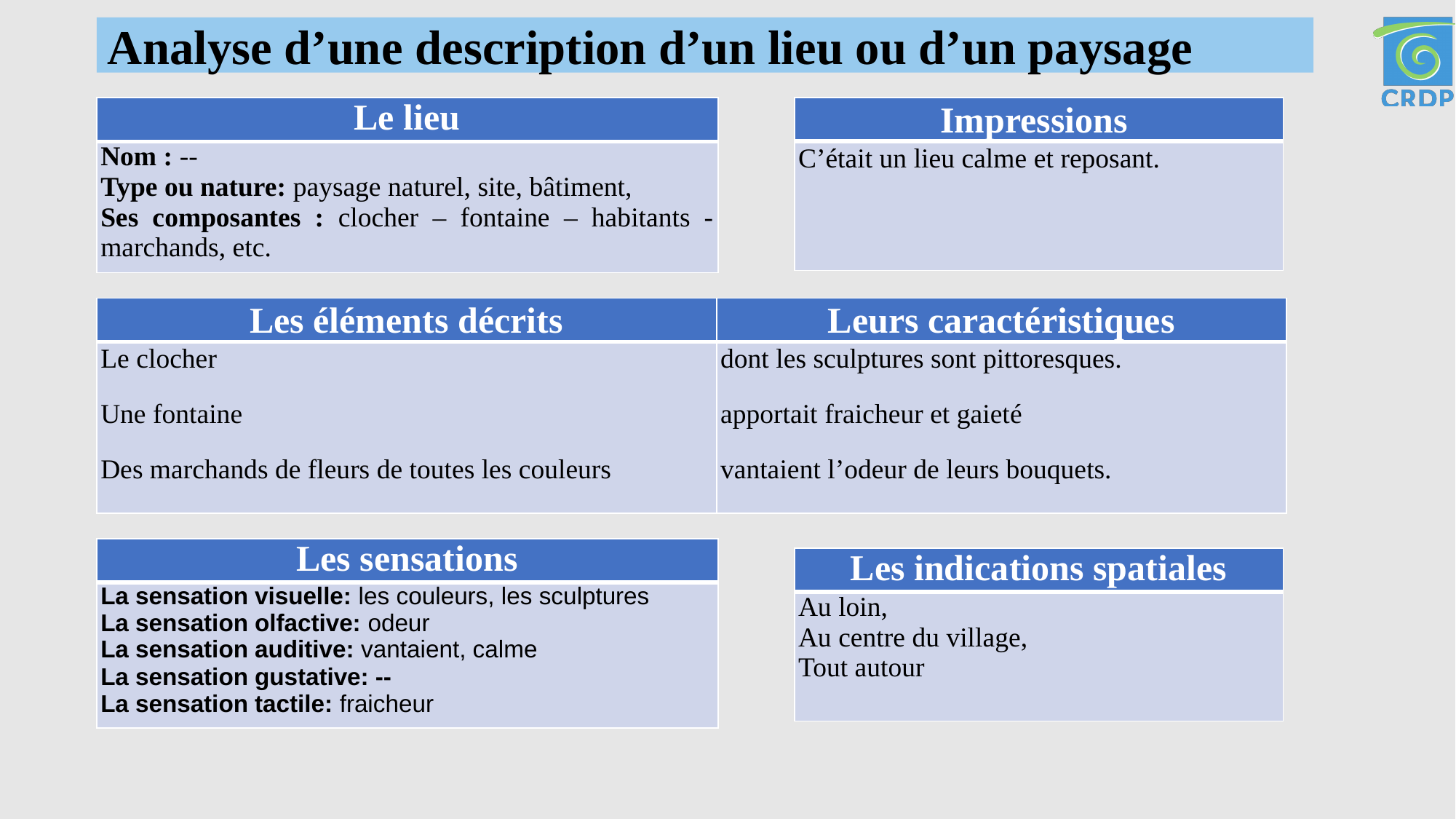

Analyse d’une description d’un lieu ou d’un paysage
| Le lieu |
| --- |
| Nom : -- Type ou nature: paysage naturel, site, bâtiment, Ses composantes : clocher – fontaine – habitants - marchands, etc. |
| Impressions |
| --- |
| C’était un lieu calme et reposant. |
| Les éléments décrits | Leurs caractéristiques |
| --- | --- |
| Le clocher Une fontaine Des marchands de fleurs de toutes les couleurs | dont les sculptures sont pittoresques. apportait fraicheur et gaieté vantaient l’odeur de leurs bouquets. |
| Les sensations |
| --- |
| La sensation visuelle: les couleurs, les sculptures La sensation olfactive: odeur La sensation auditive: vantaient, calme La sensation gustative: -- La sensation tactile: fraicheur |
| Les indications spatiales |
| --- |
| Au loin, Au centre du village, Tout autour |